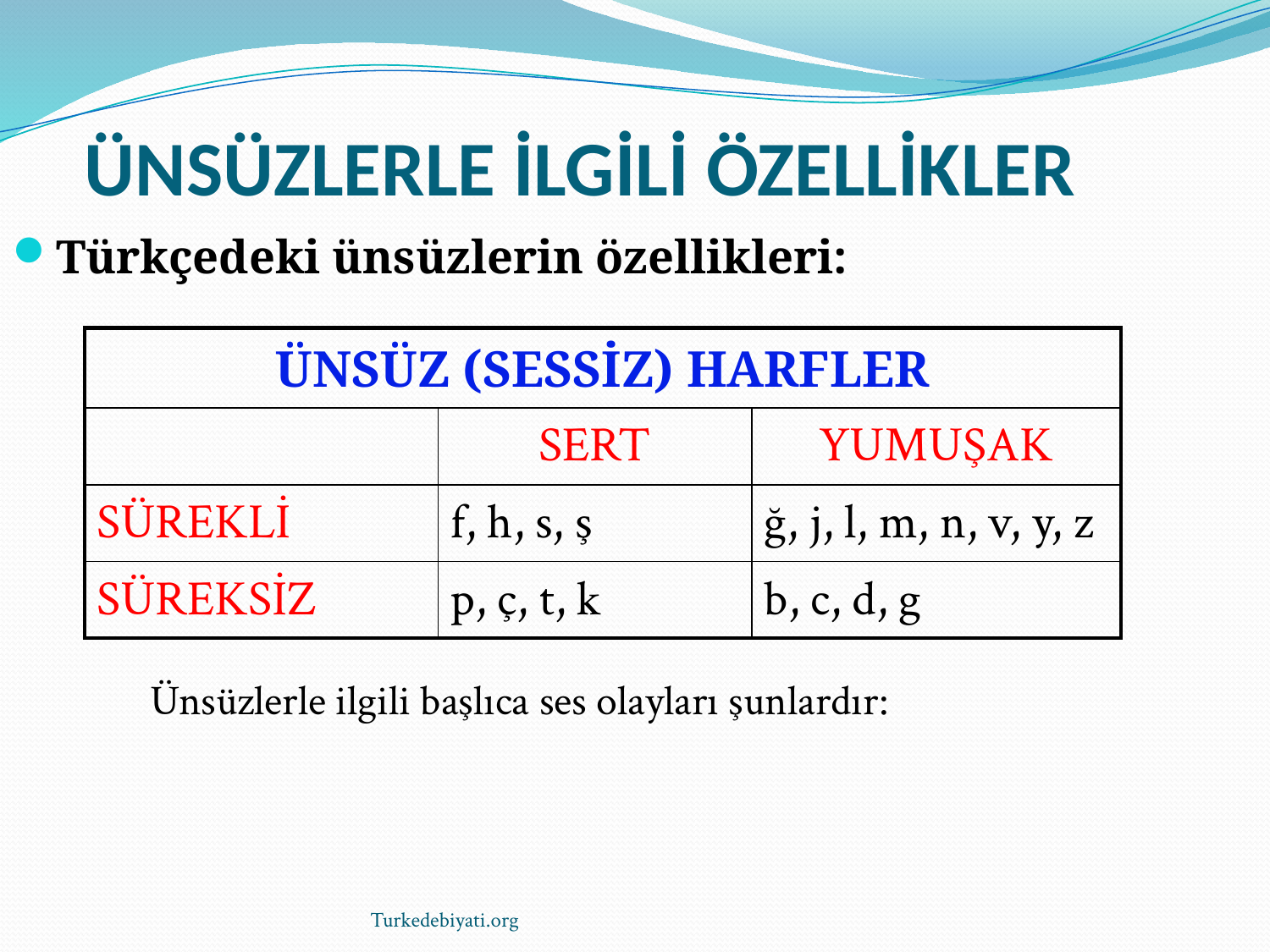

# ÜNSÜZLERLE İLGİLİ ÖZELLİKLER
Türkçedeki ünsüzlerin özellikleri:

| ÜNSÜZ (SESSİZ) HARFLER |  |  |
| --- | --- | --- |
|  | SERT | YUMUŞAK |
| SÜREKLİ | f, h, s, ş | ğ, j, l, m, n, v, y, z |
| SÜREKSİZ | p, ç, t, k | b, c, d, g |
Ünsüzlerle ilgili başlıca ses olayları şunlardır:
Turkedebiyati.org